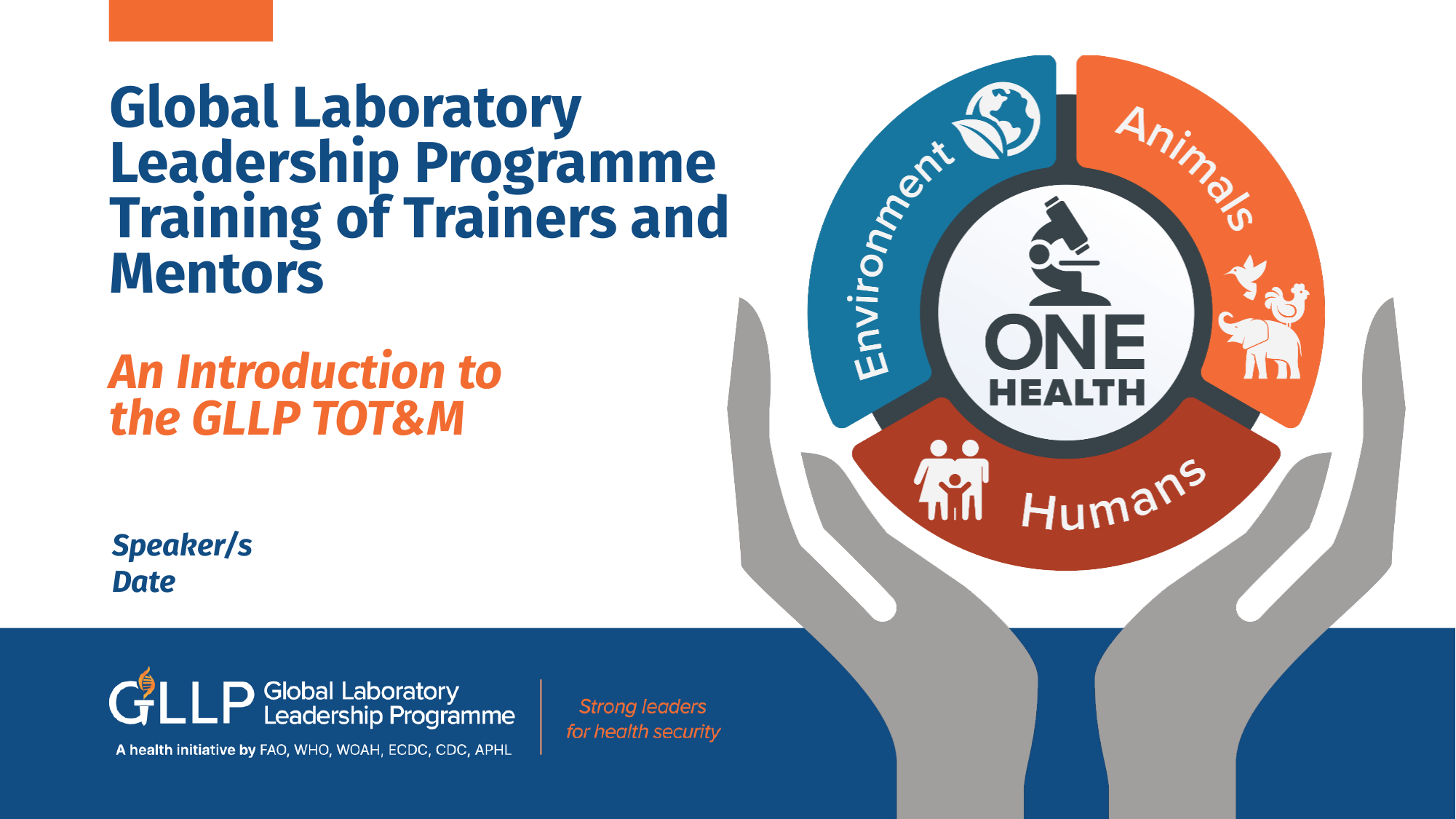

# Global Laboratory ​ Leadership Programme  ​ Training of Trainers and Mentors​ An Introduction to the GLLP TOT&M
Speaker/s
Date